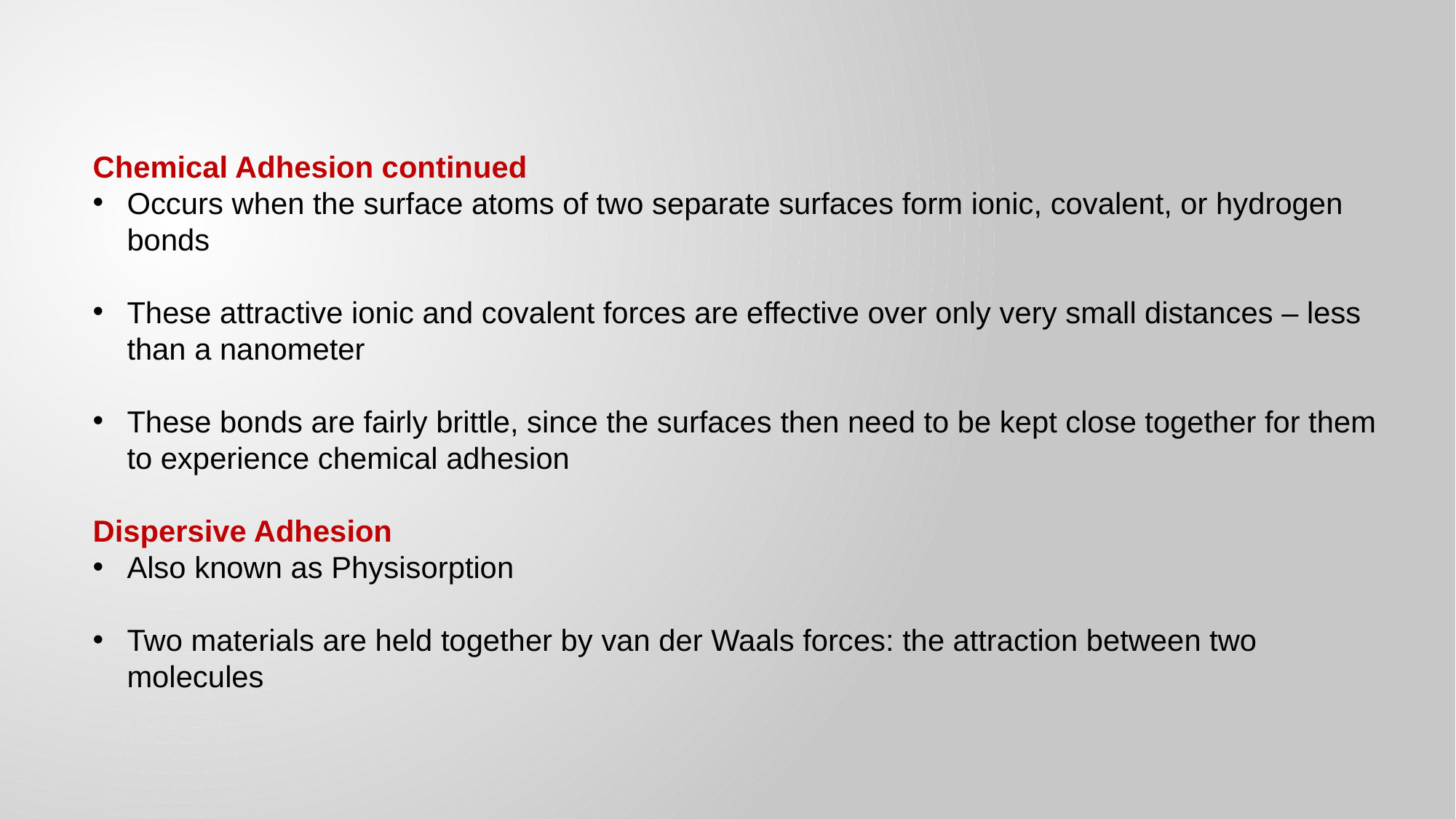

Chemical Adhesion continued
Occurs when the surface atoms of two separate surfaces form ionic, covalent, or hydrogen bonds

These attractive ionic and covalent forces are effective over only very small distances – less than a nanometer

These bonds are fairly brittle, since the surfaces then need to be kept close together for them to experience chemical adhesion

Dispersive Adhesion
Also known as Physisorption

Two materials are held together by van der Waals forces: the attraction between two molecules